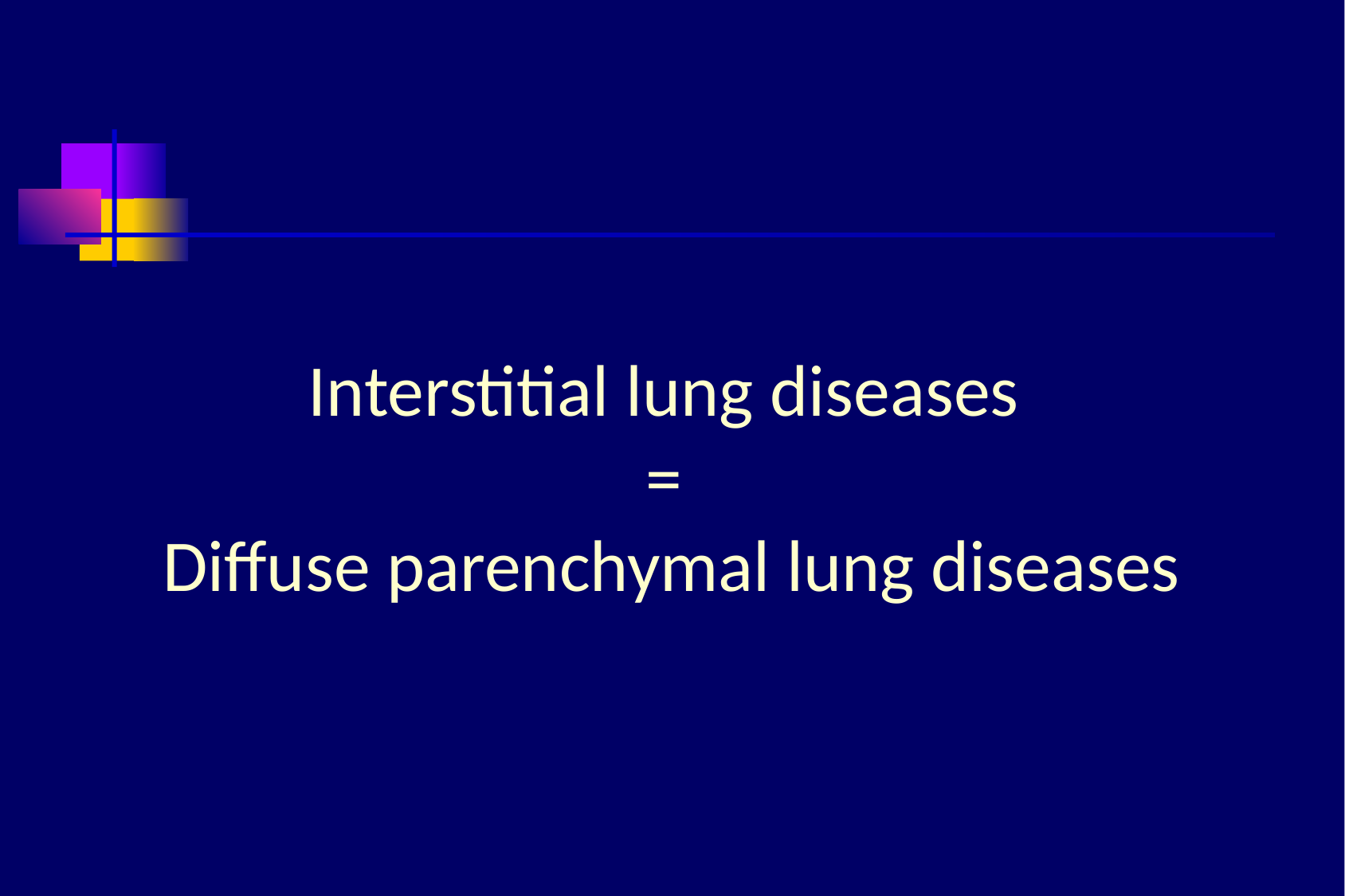

# Interstitial lung diseases = Diffuse parenchymal lung diseases